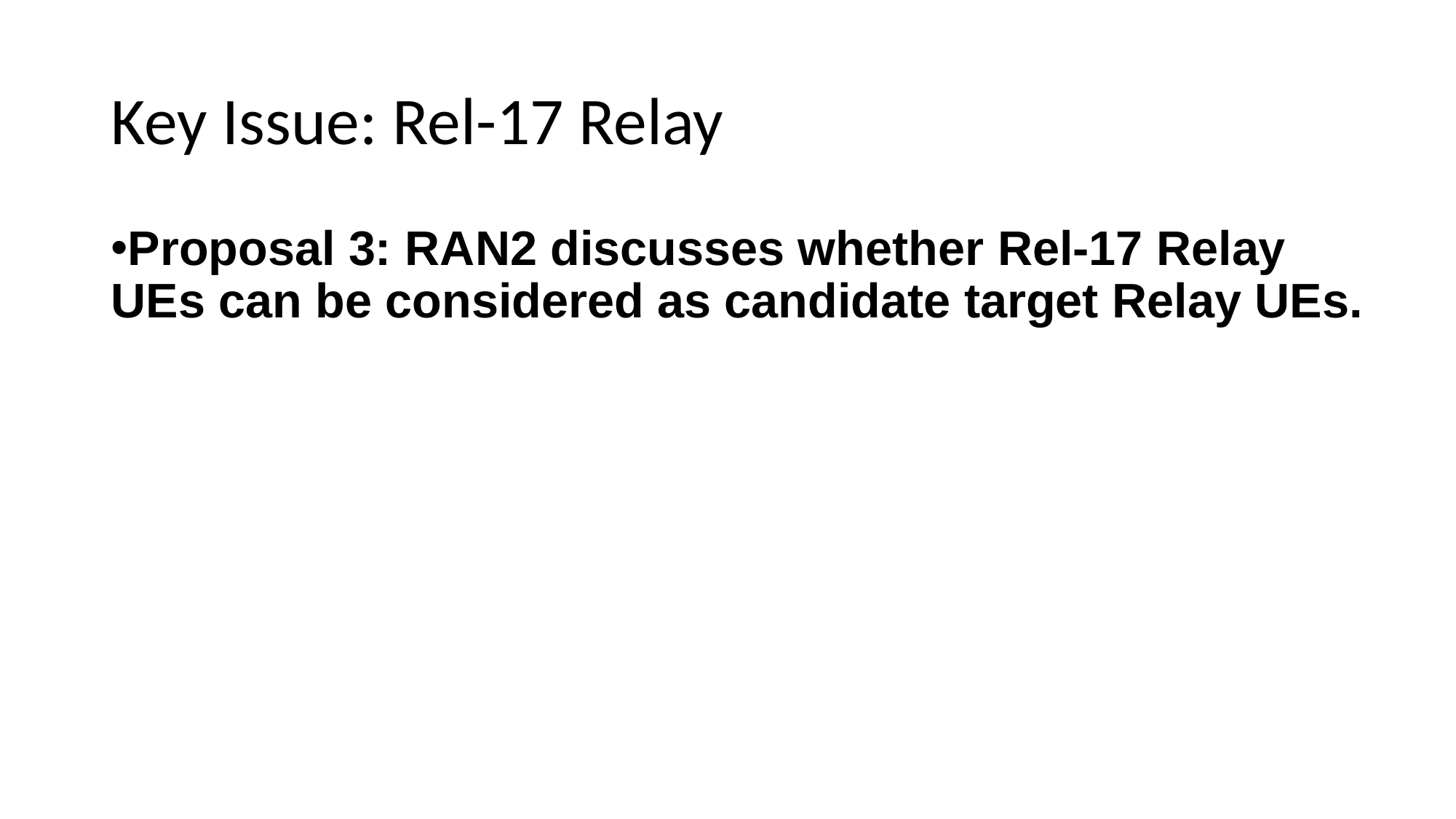

# Key Issue: Rel-17 Relay
Proposal 3: RAN2 discusses whether Rel-17 Relay UEs can be considered as candidate target Relay UEs.